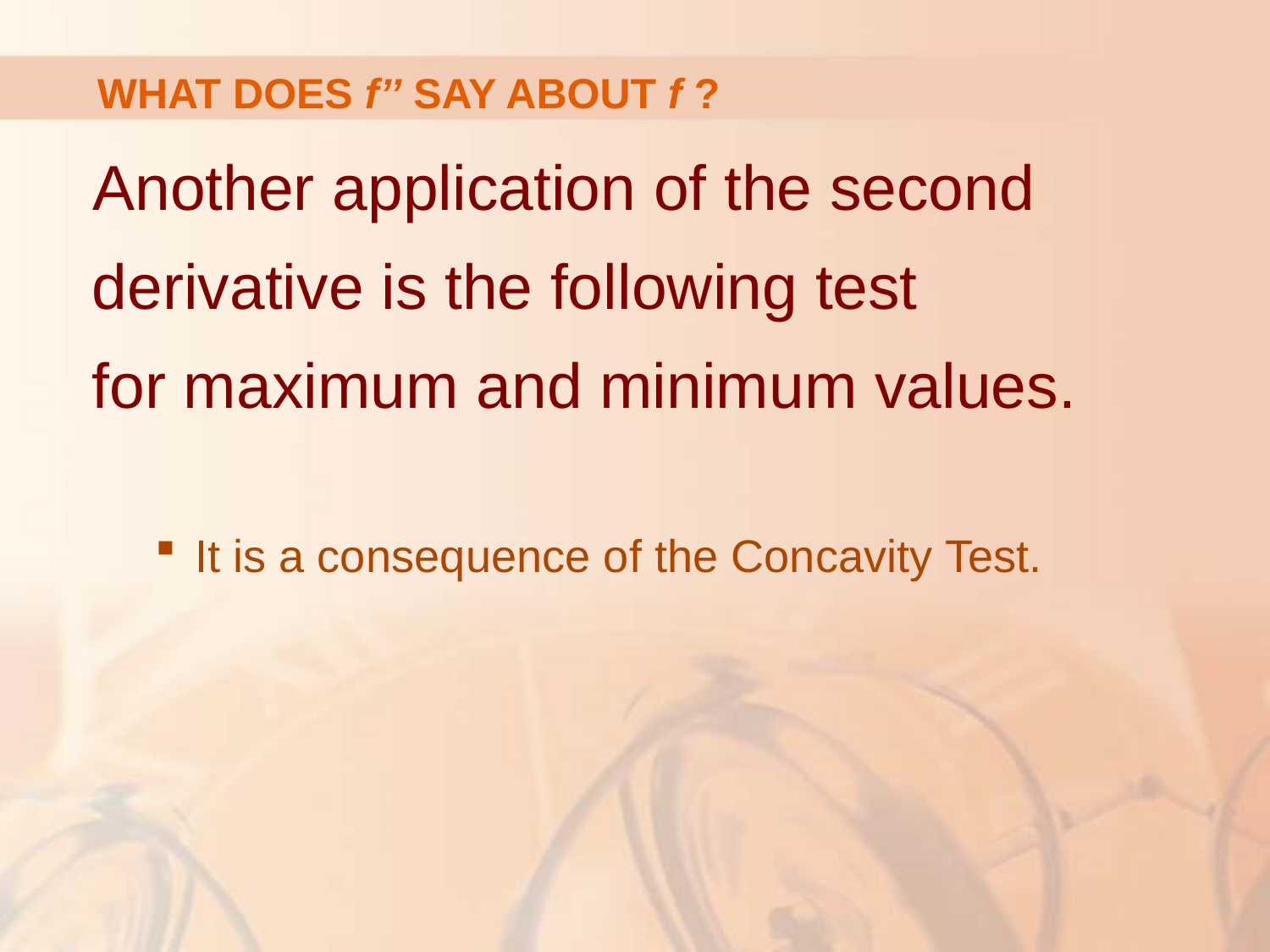

# WHAT DOES f’’ SAY ABOUT f ?
Another application of the second derivative is the following test
for maximum and minimum values.

It is a consequence of the Concavity Test.